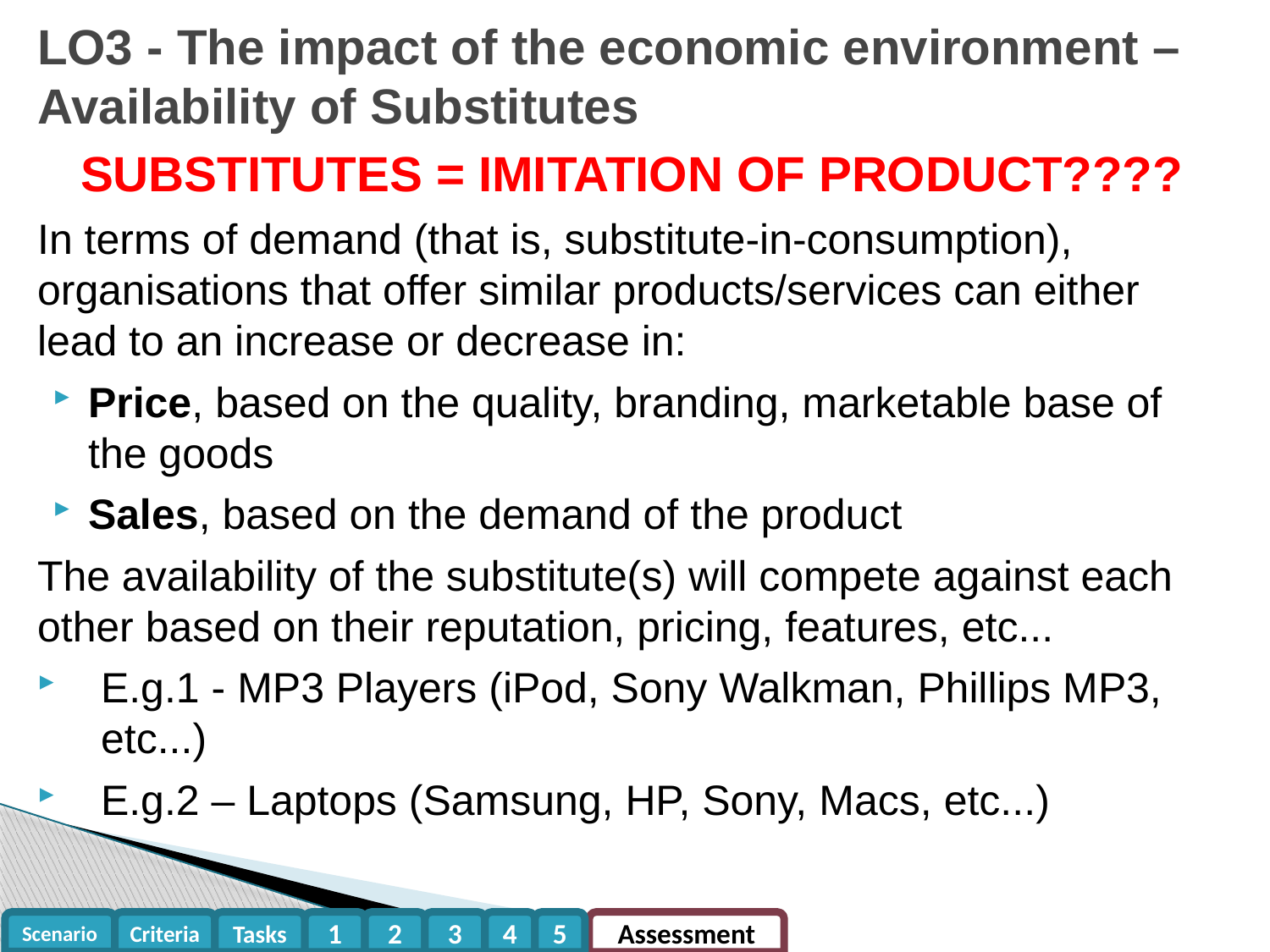

LO3 - The impact of the economic environment – Availability of Substitutes
SUBSTITUTES = IMITATION OF PRODUCT????
In terms of demand (that is, substitute-in-consumption), organisations that offer similar products/services can either lead to an increase or decrease in:
Price, based on the quality, branding, marketable base of the goods
Sales, based on the demand of the product
The availability of the substitute(s) will compete against each other based on their reputation, pricing, features, etc...
E.g.1 - MP3 Players (iPod, Sony Walkman, Phillips MP3, etc...)
E.g.2 – Laptops (Samsung, HP, Sony, Macs, etc...)